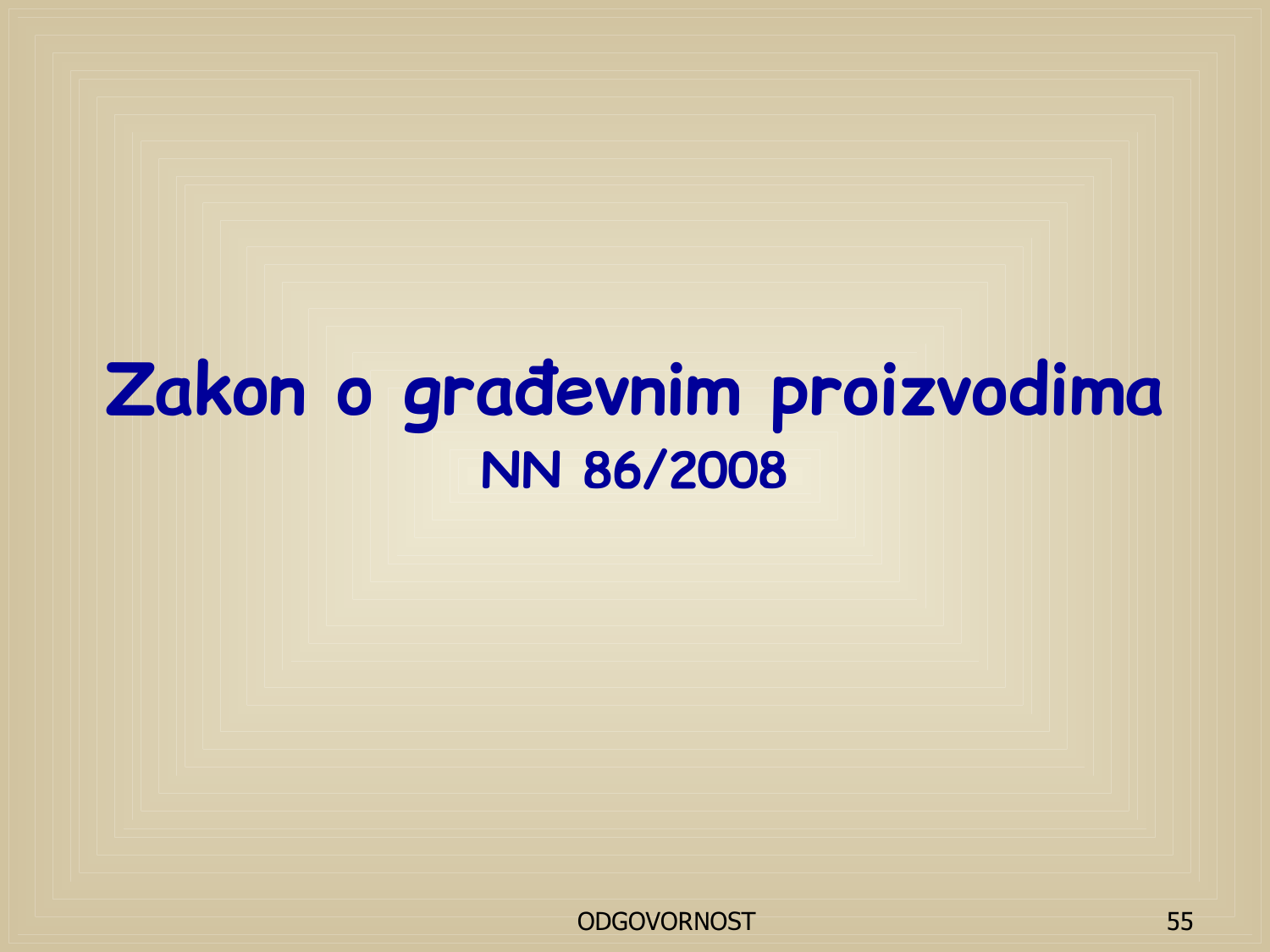

#
Zakon o građevnim proizvodima
NN 86/2008
ODGOVORNOST
55